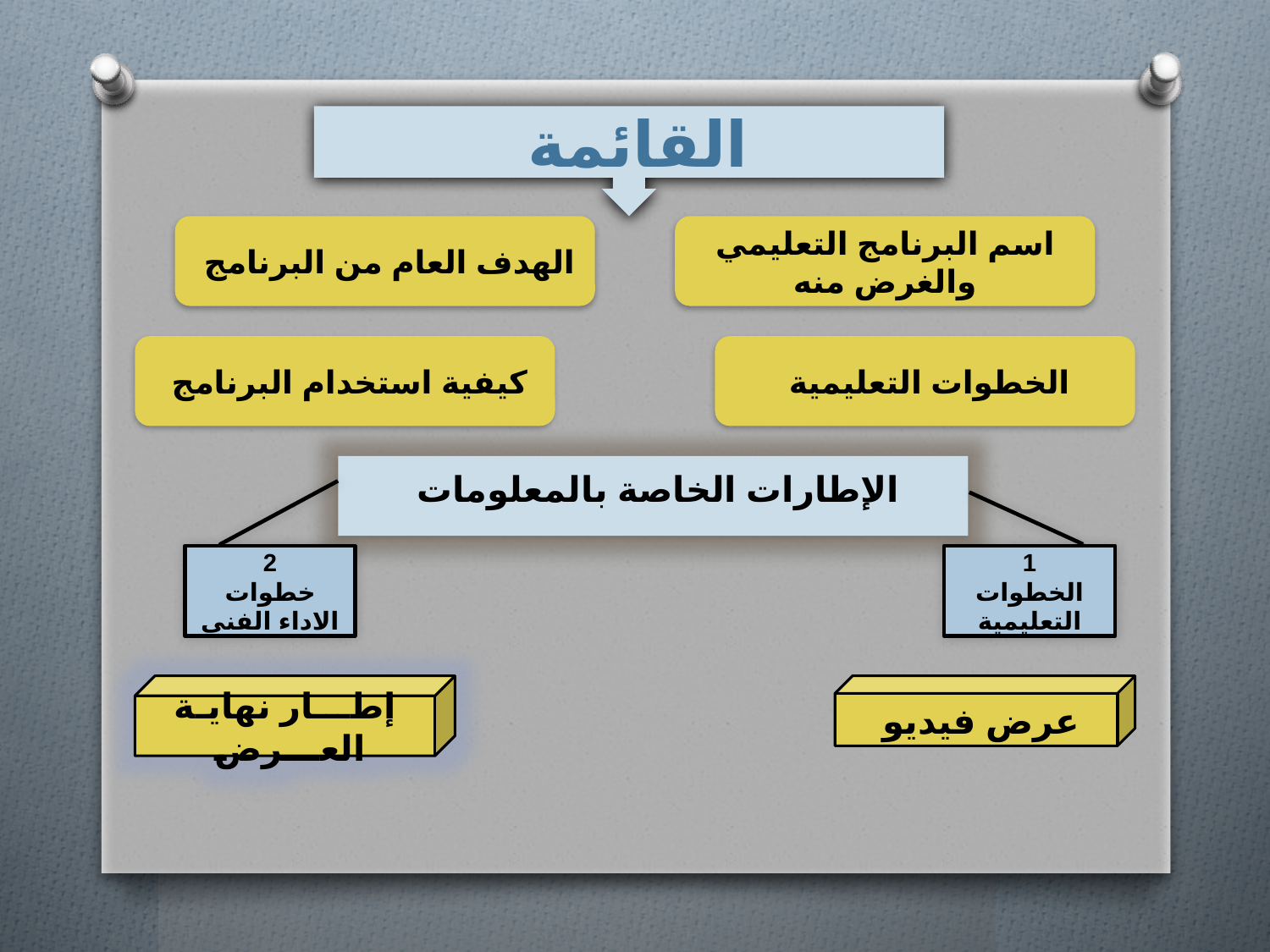

القائمة
الهدف العام من البرنامج
اسم البرنامج التعليمي والغرض منه

كيفية استخدام البرنامج
الخطوات التعليمية

الإطارات الخاصة بالمعلومات

1
الخطوات التعليمية
2
خطوات الاداء الفني
إطـــار نهايـة العـــرض
عرض فيديو